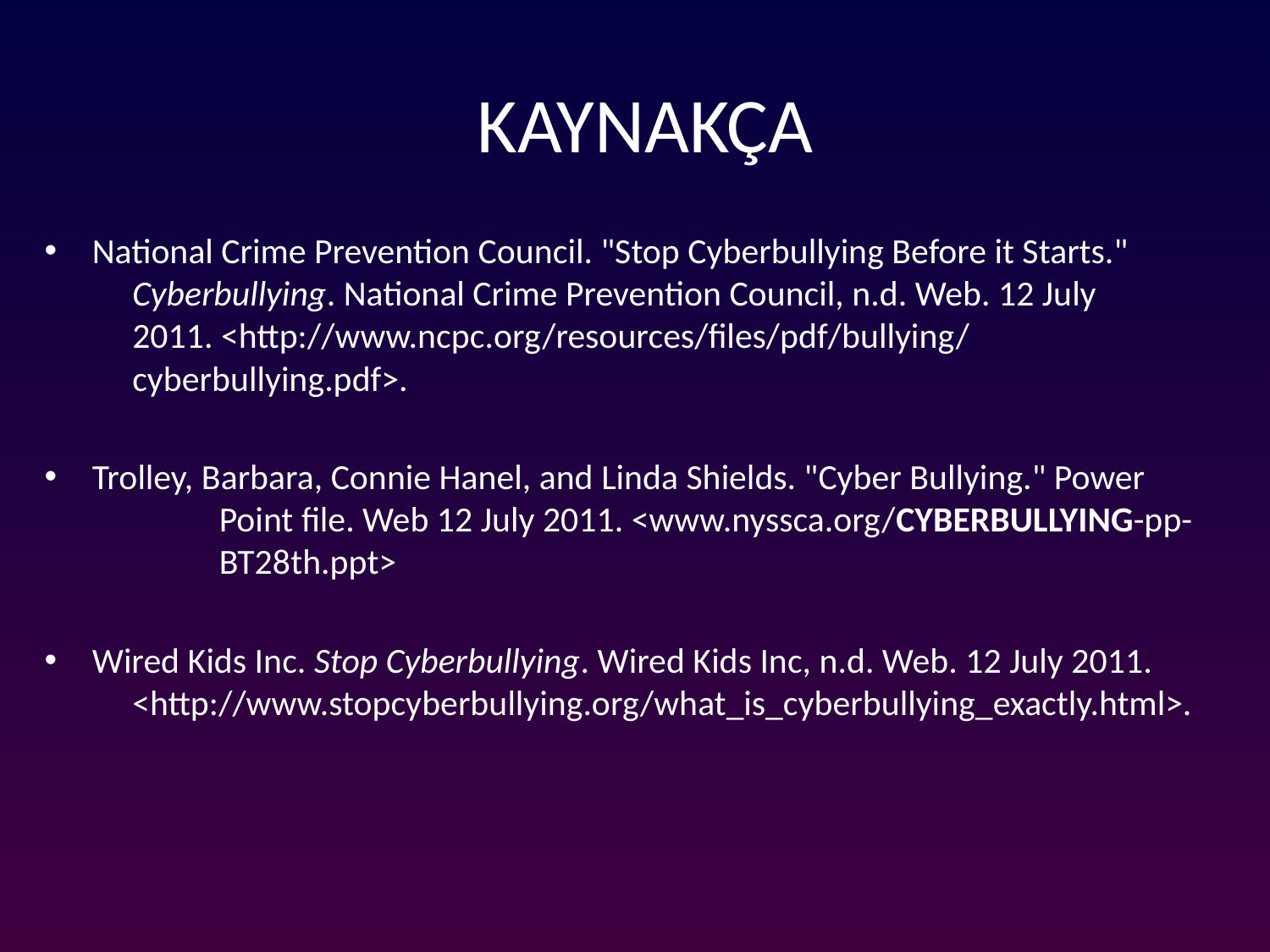

# KAYNAKÇA
National Crime Prevention Council. "Stop Cyberbullying Before it Starts." 
     Cyberbullying. National Crime Prevention Council, n.d. Web. 12 July 
     2011. <http://www.ncpc.org/resources/files/pdf/bullying/ 
     cyberbullying.pdf>.

Trolley, Barbara, Connie Hanel, and Linda Shields. "Cyber Bullying." Power 	Point file. Web 12 July 2011. <www.nyssca.org/CYBERBULLYING-pp-	BT28th.ppt>

Wired Kids Inc. Stop Cyberbullying. Wired Kids Inc, n.d. Web. 12 July 2011. 
     <http://www.stopcyberbullying.org/what_is_cyberbullying_exactly.html>.